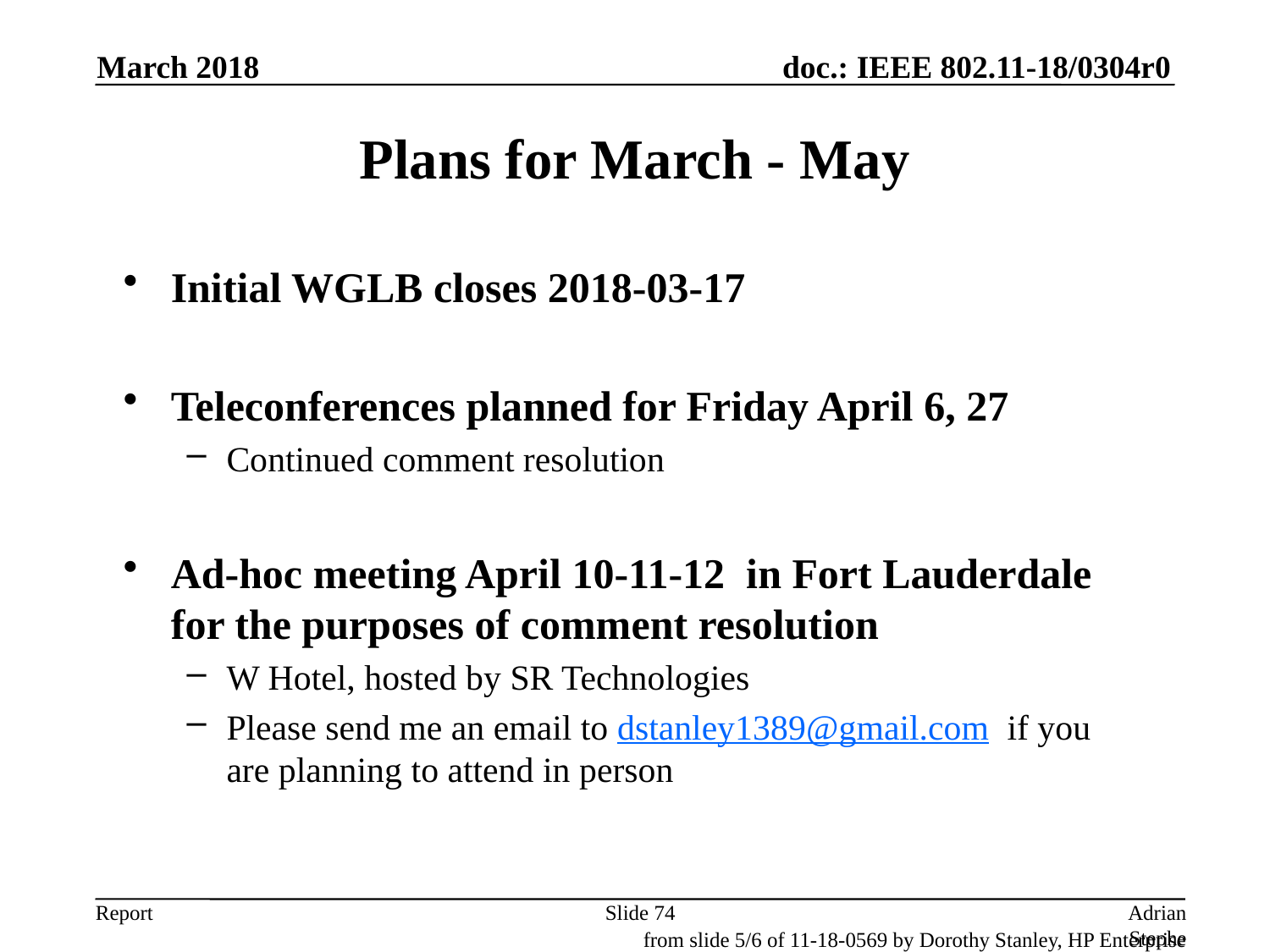

March 2018
# Plans for March - May
Initial WGLB closes 2018-03-17

Teleconferences planned for Friday April 6, 27
Continued comment resolution

Ad-hoc meeting April 10-11-12  in Fort Lauderdale for the purposes of comment resolution
W Hotel, hosted by SR Technologies
Please send me an email to dstanley1389@gmail.com  if you are planning to attend in person

Slide 74
Adrian Stephens, Intel Corporation
from slide 5/6 of 11-18-0569 by Dorothy Stanley, HP Enterprise